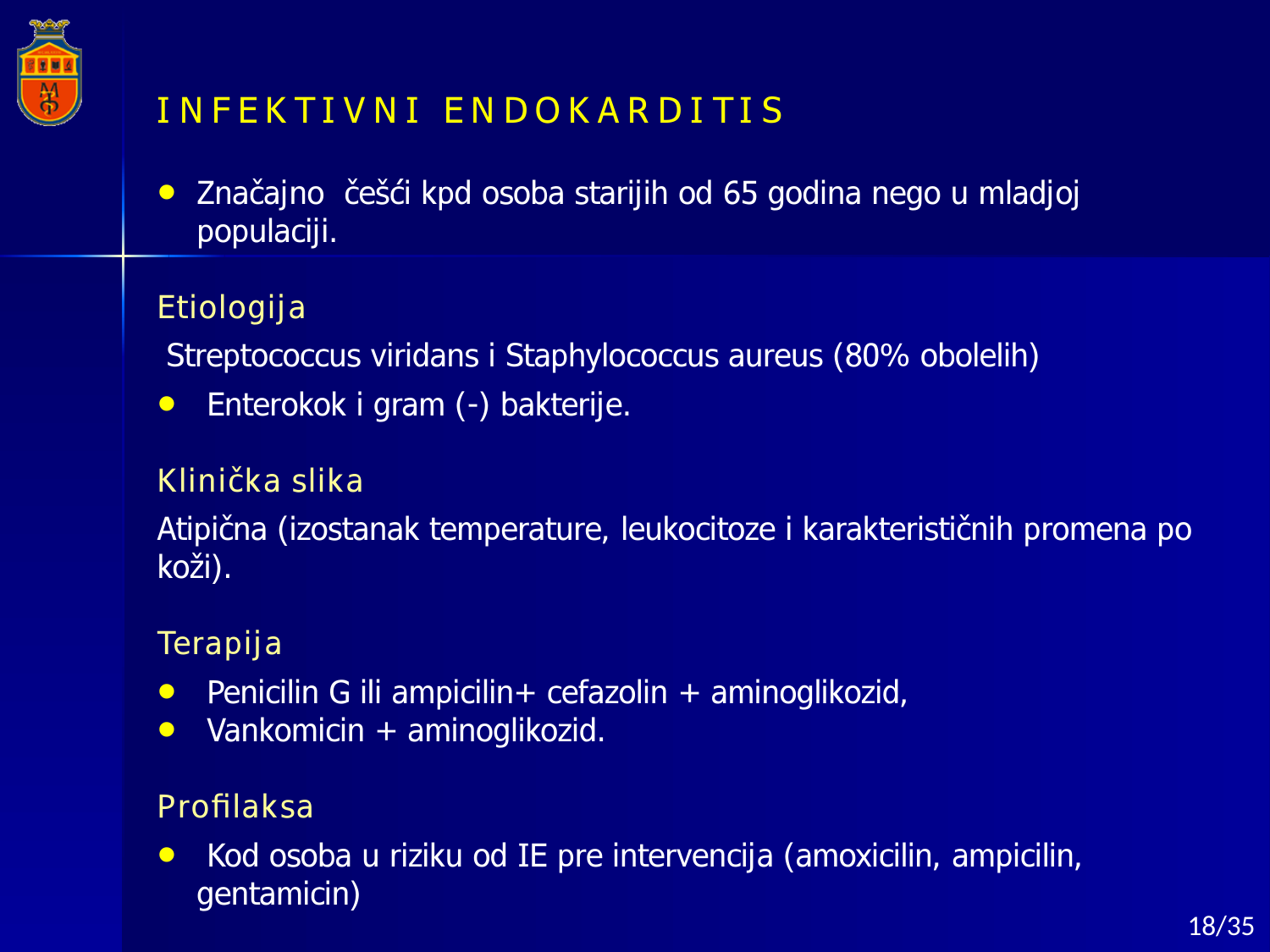

INFEKTIVNI ENDOKARDITIS

Značajno  češći kpd osoba starijih od 65 godina nego u mladjoj populaciji.

Etiologija
 Streptococcus viridans i Staphylococcus aureus (80% obolelih)
 Enterokok i gram (-) bakterije.

Klinička slika
Atipična (izostanak temperature, leukocitoze i karakterističnih promena po koži).

Terapija
 Penicilin G ili ampicilin+ cefazolin + aminoglikozid,
 Vankomicin + aminoglikozid.

Profilaksa
 Kod osoba u riziku od IE pre intervencija (amoxicilin, ampicilin, gentamicin)
18/35